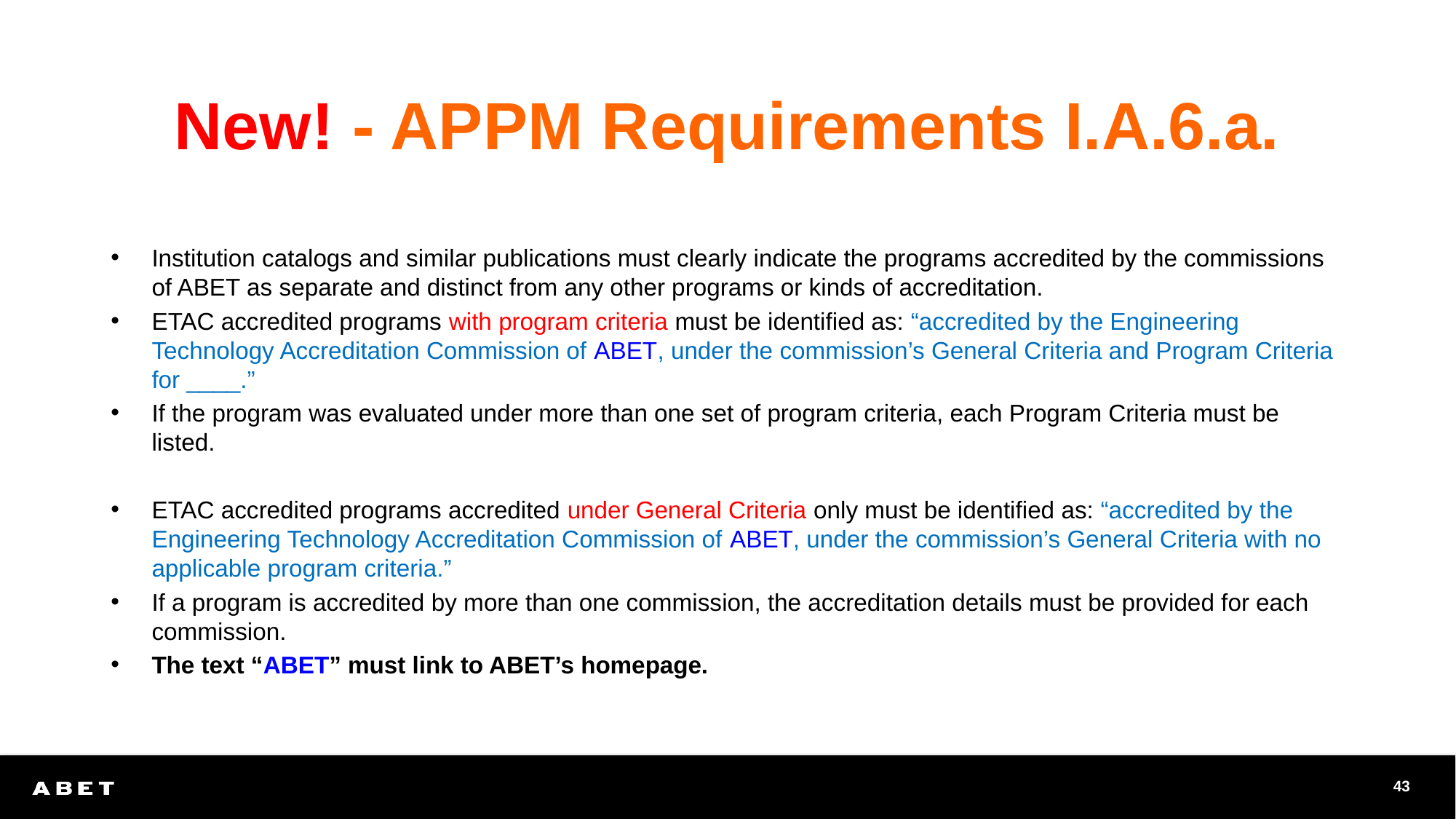

# New! - APPM Requirements I.A.6.a.
12
Institution catalogs and similar publications must clearly indicate the programs accredited by the commissions of ABET as separate and distinct from any other programs or kinds of accreditation.
ETAC accredited programs with program criteria must be identified as: “accredited by the Engineering Technology Accreditation Commission of ABET, under the commission’s General Criteria and Program Criteria for ____.”
If the program was evaluated under more than one set of program criteria, each Program Criteria must be listed.

ETAC accredited programs accredited under General Criteria only must be identified as: “accredited by the Engineering Technology Accreditation Commission of ABET, under the commission’s General Criteria with no applicable program criteria.”
If a program is accredited by more than one commission, the accreditation details must be provided for each commission.
The text “ABET” must link to ABET’s homepage.